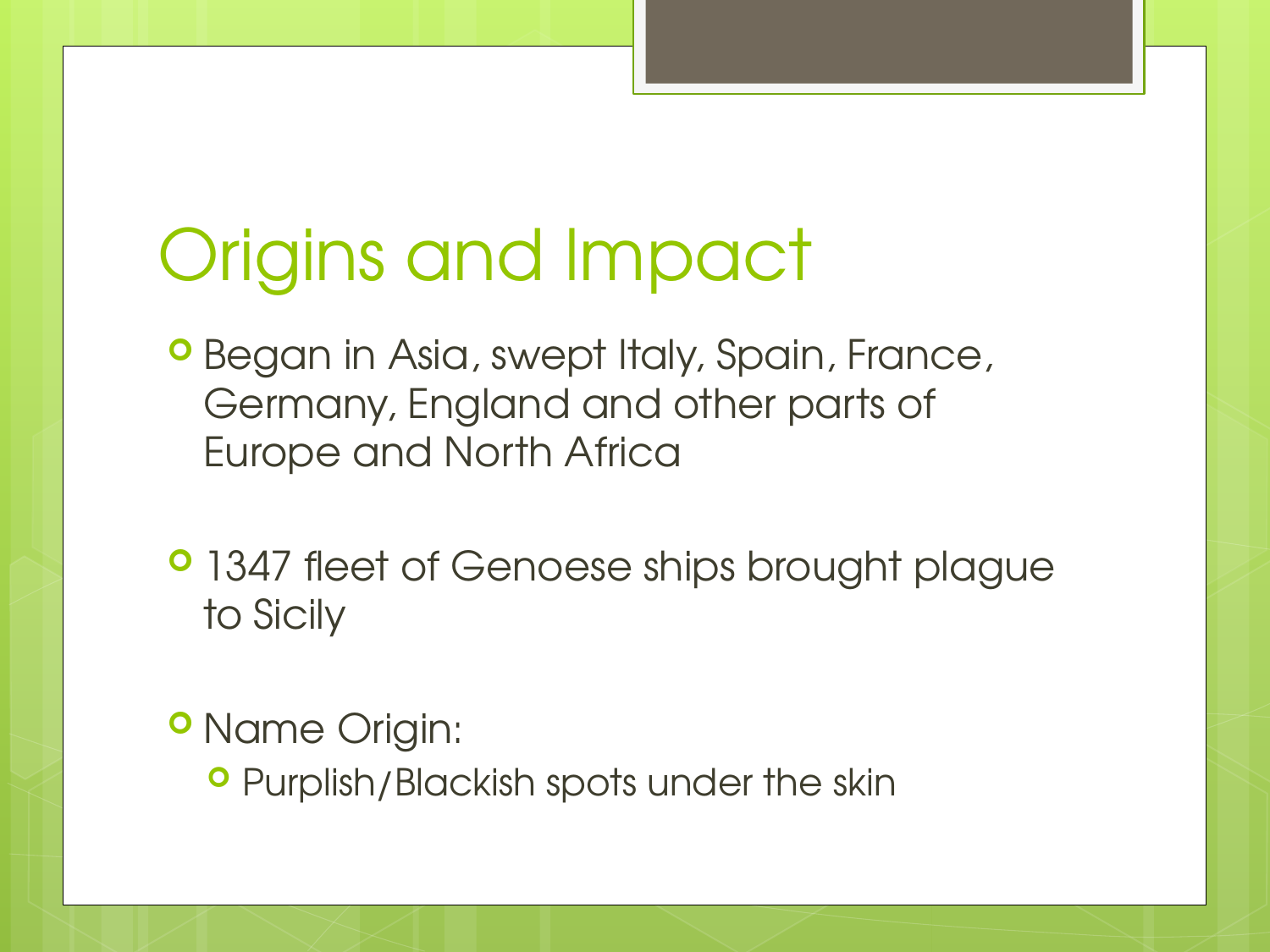

# Origins and Impact
Began in Asia, swept Italy, Spain, France, Germany, England and other parts of Europe and North Africa

1347 fleet of Genoese ships brought plague to Sicily

Name Origin:
Purplish/Blackish spots under the skin